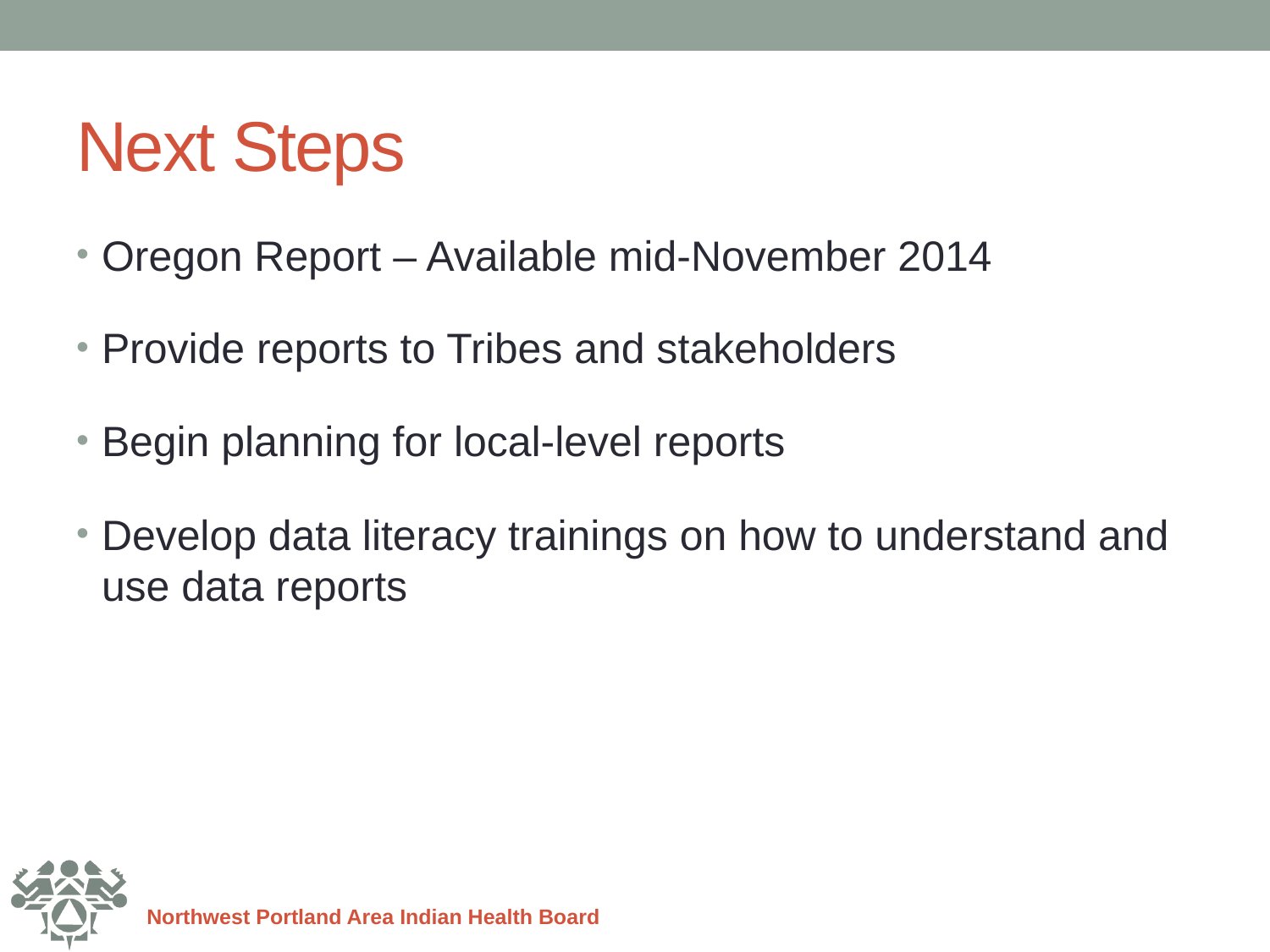

# Next Steps
Oregon Report – Available mid-November 2014
Provide reports to Tribes and stakeholders
Begin planning for local-level reports
Develop data literacy trainings on how to understand and use data reports